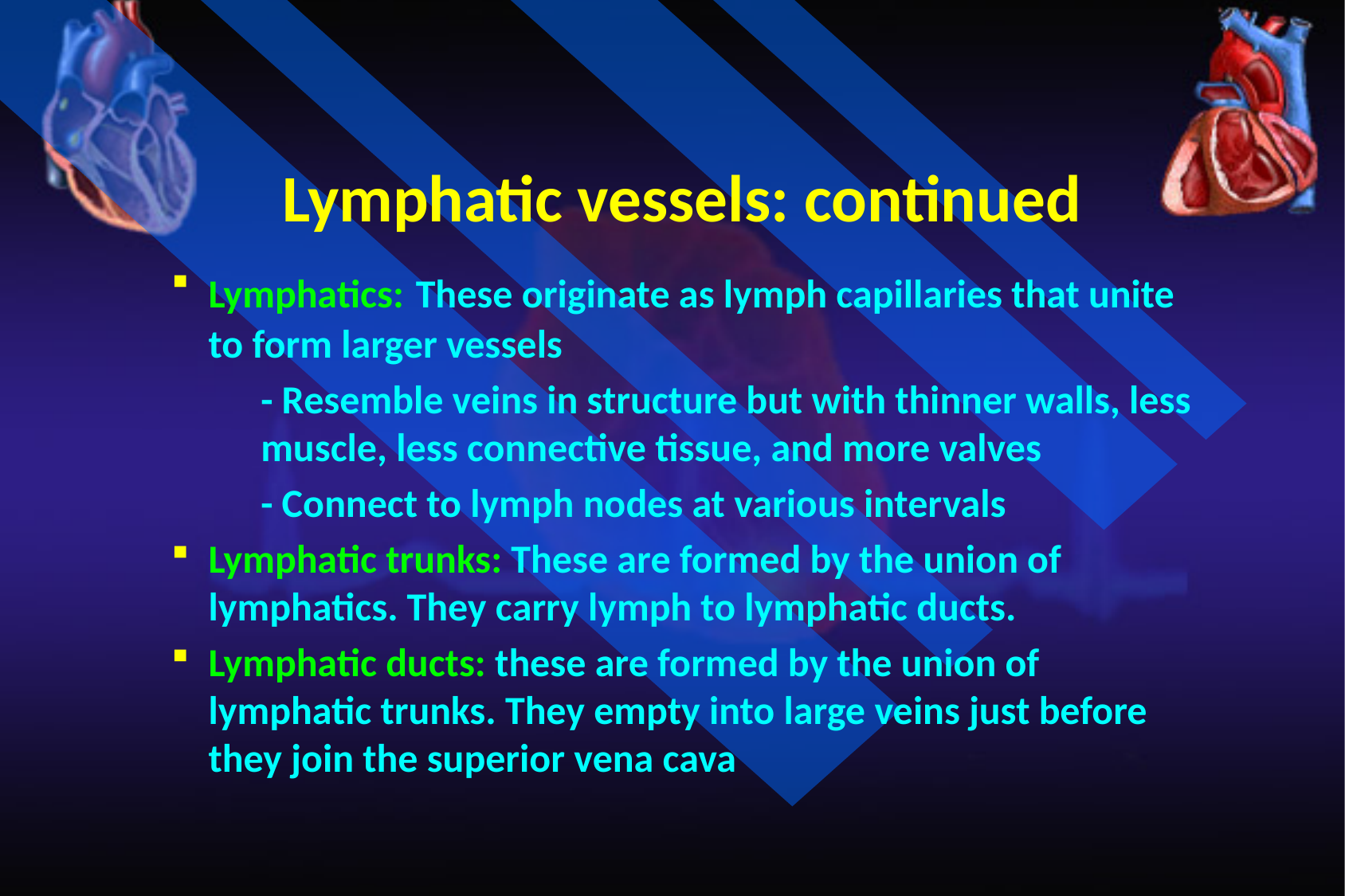

Lymphatic vessels: continued
Lymphatics: These originate as lymph capillaries that unite to form larger vessels
	- Resemble veins in structure but with thinner walls, less muscle, less connective tissue, and more valves
	- Connect to lymph nodes at various intervals
Lymphatic trunks: These are formed by the union of lymphatics. They carry lymph to lymphatic ducts.
Lymphatic ducts: these are formed by the union of lymphatic trunks. They empty into large veins just before they join the superior vena cava